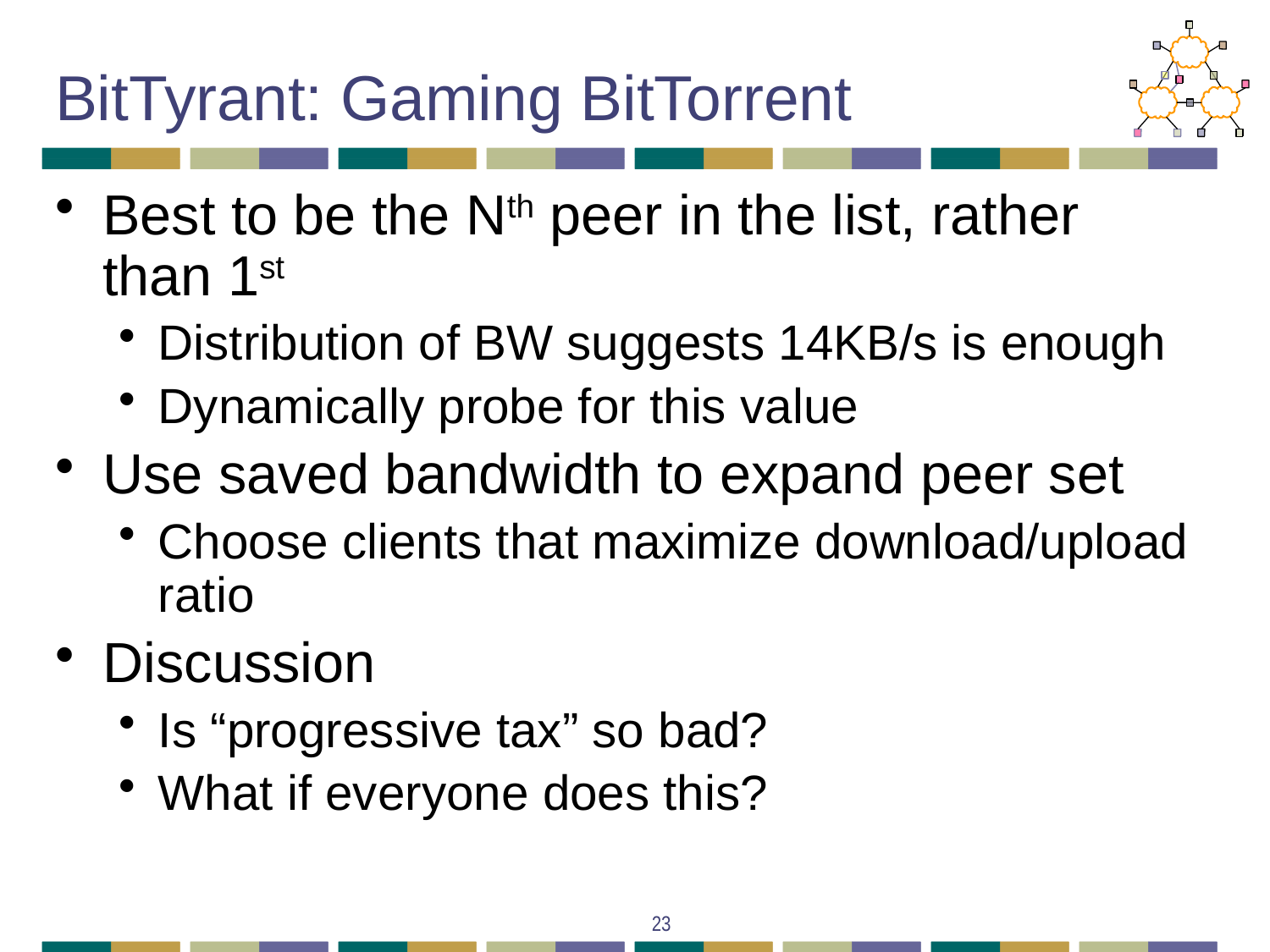

# BitTyrant: Gaming BitTorrent
Best to be the Nth peer in the list, rather than 1st
Distribution of BW suggests 14KB/s is enough
Dynamically probe for this value
Use saved bandwidth to expand peer set
Choose clients that maximize download/upload ratio
Discussion
Is “progressive tax” so bad?
What if everyone does this?
23